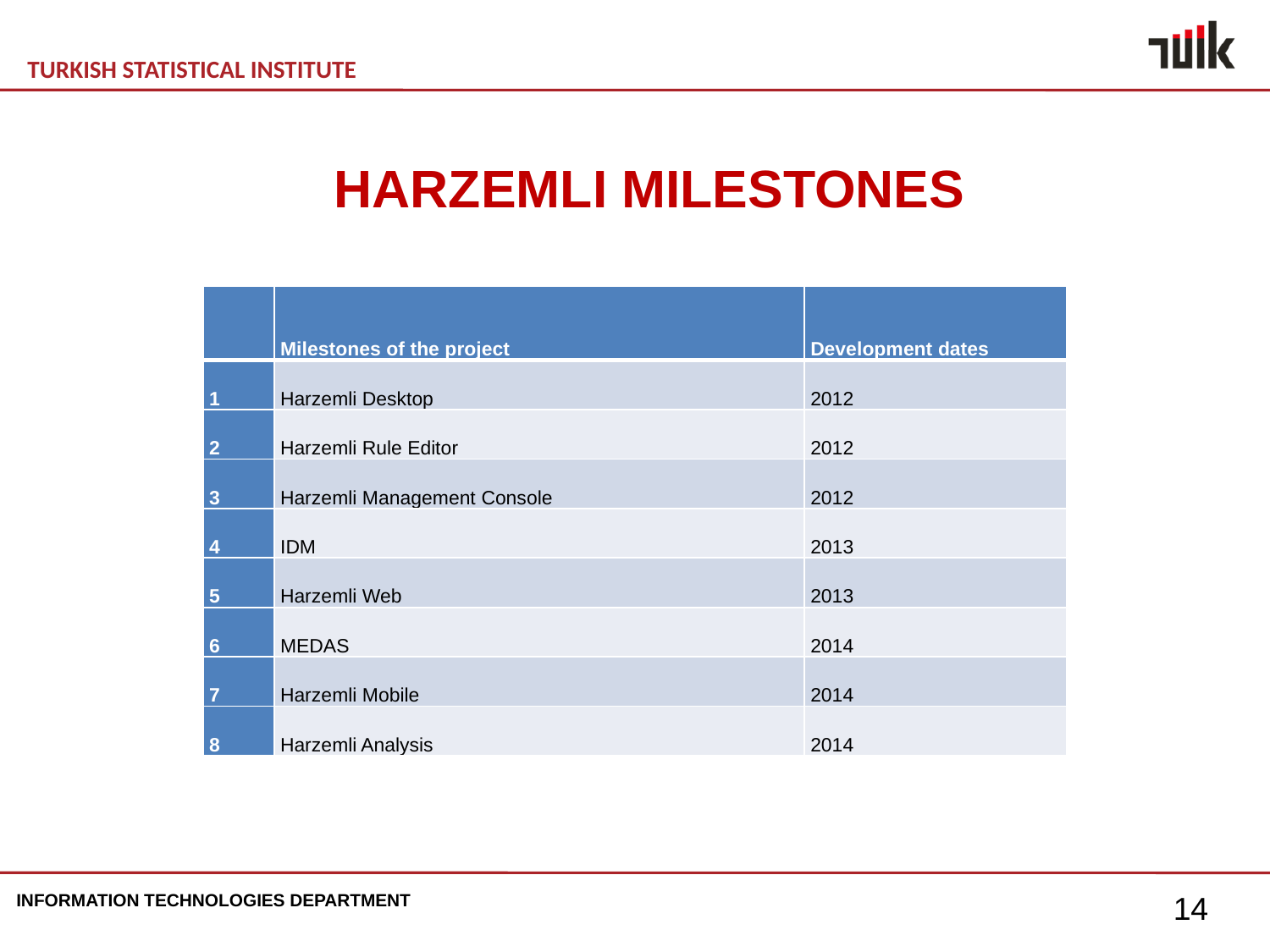

HARZEMLI MILESTONES
|  | Milestones of the project | Development dates |
| --- | --- | --- |
| 1 | Harzemli Desktop | 2012 |
| 2 | Harzemli Rule Editor | 2012 |
| 3 | Harzemli Management Console | 2012 |
| 4 | IDM | 2013 |
| 5 | Harzemli Web | 2013 |
| 6 | MEDAS | 2014 |
| 7 | Harzemli Mobile | 2014 |
| 8 | Harzemli Analysis | 2014 |